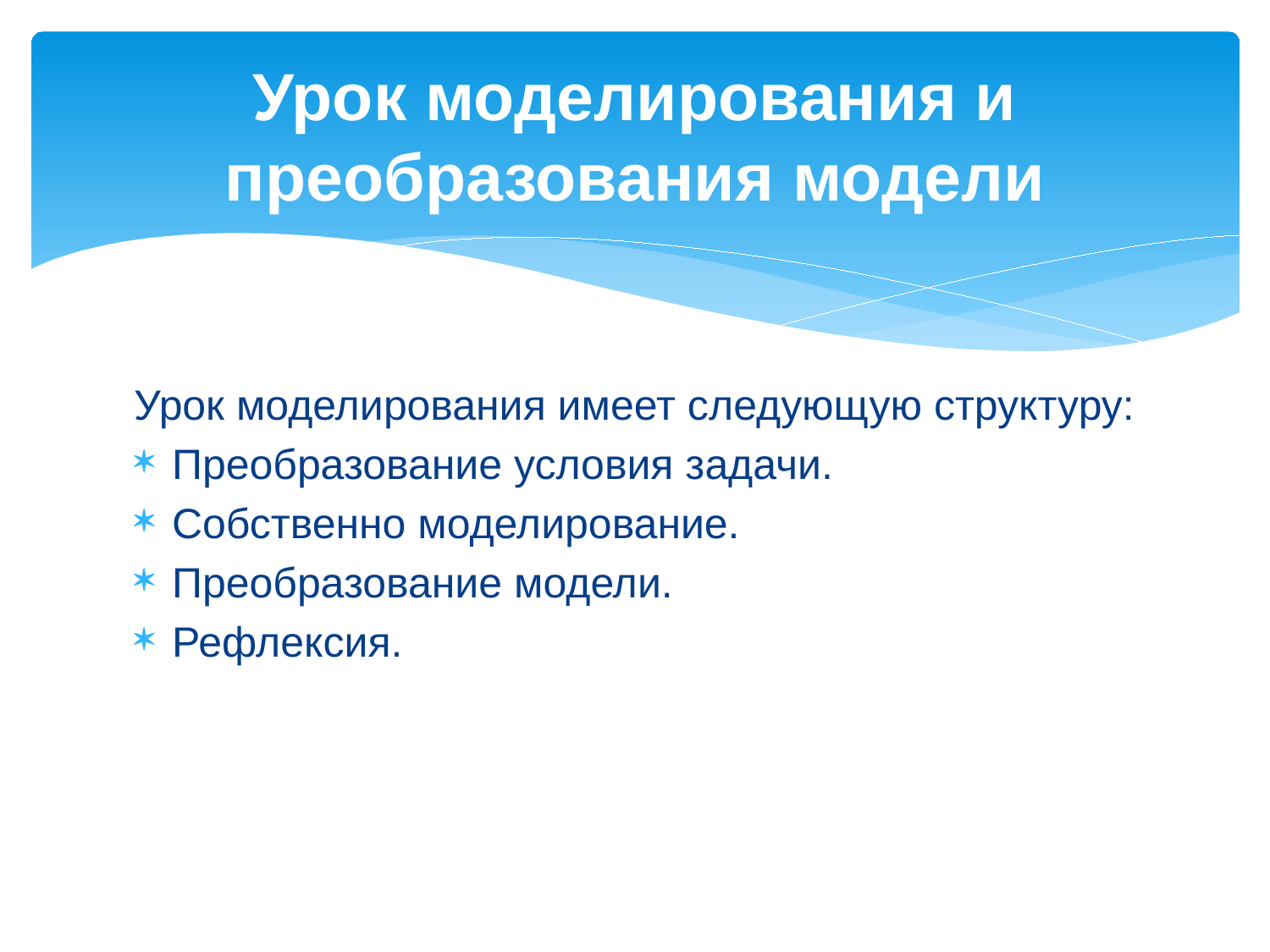

# Урок моделирования и преобразования модели
Урок моделирования имеет следующую структуру:
Преобразование условия задачи.
Собственно моделирование.
Преобразование модели.
Рефлексия.